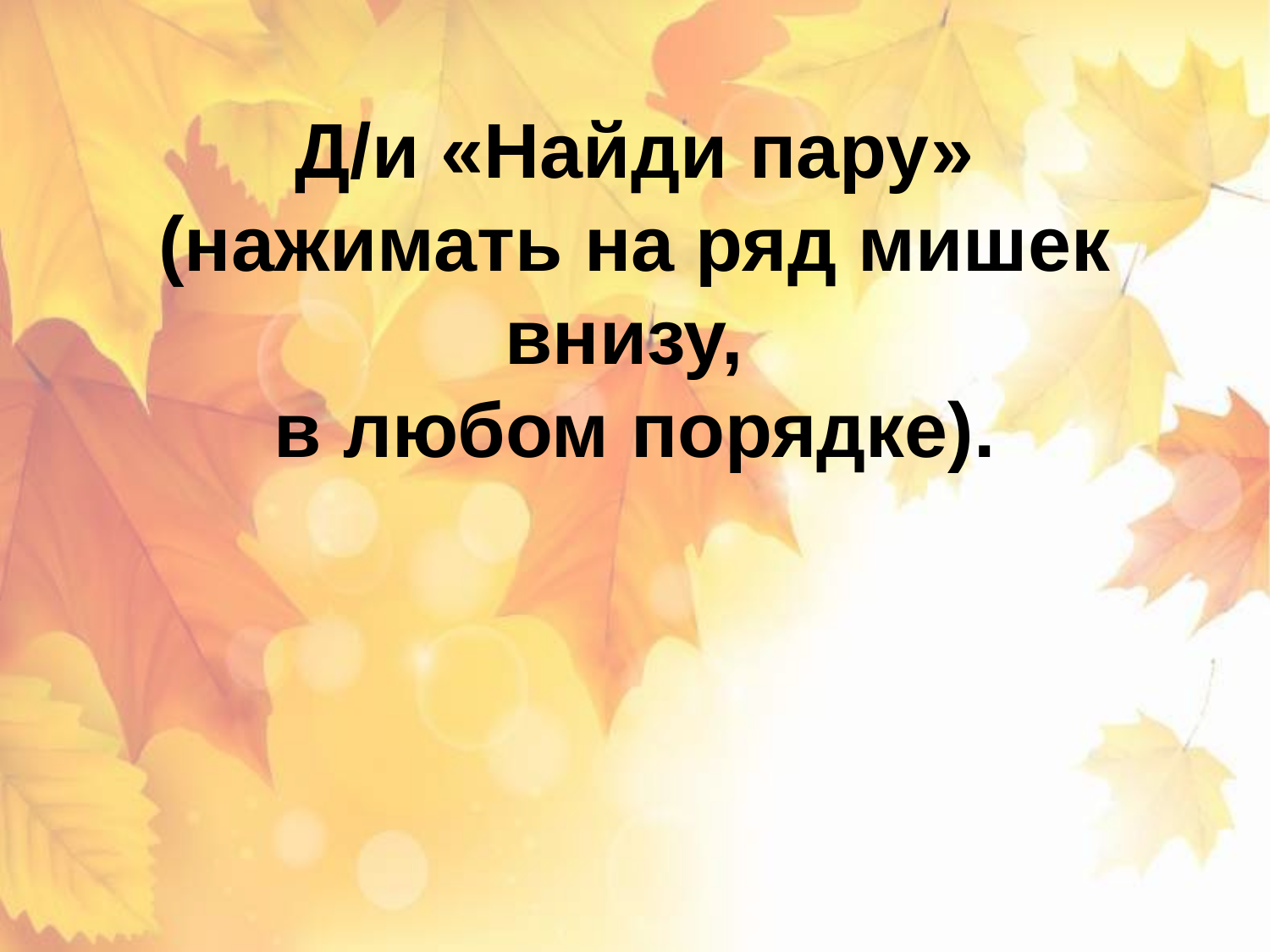

# Д/и «Найди пару» (нажимать на ряд мишек внизу, в любом порядке).